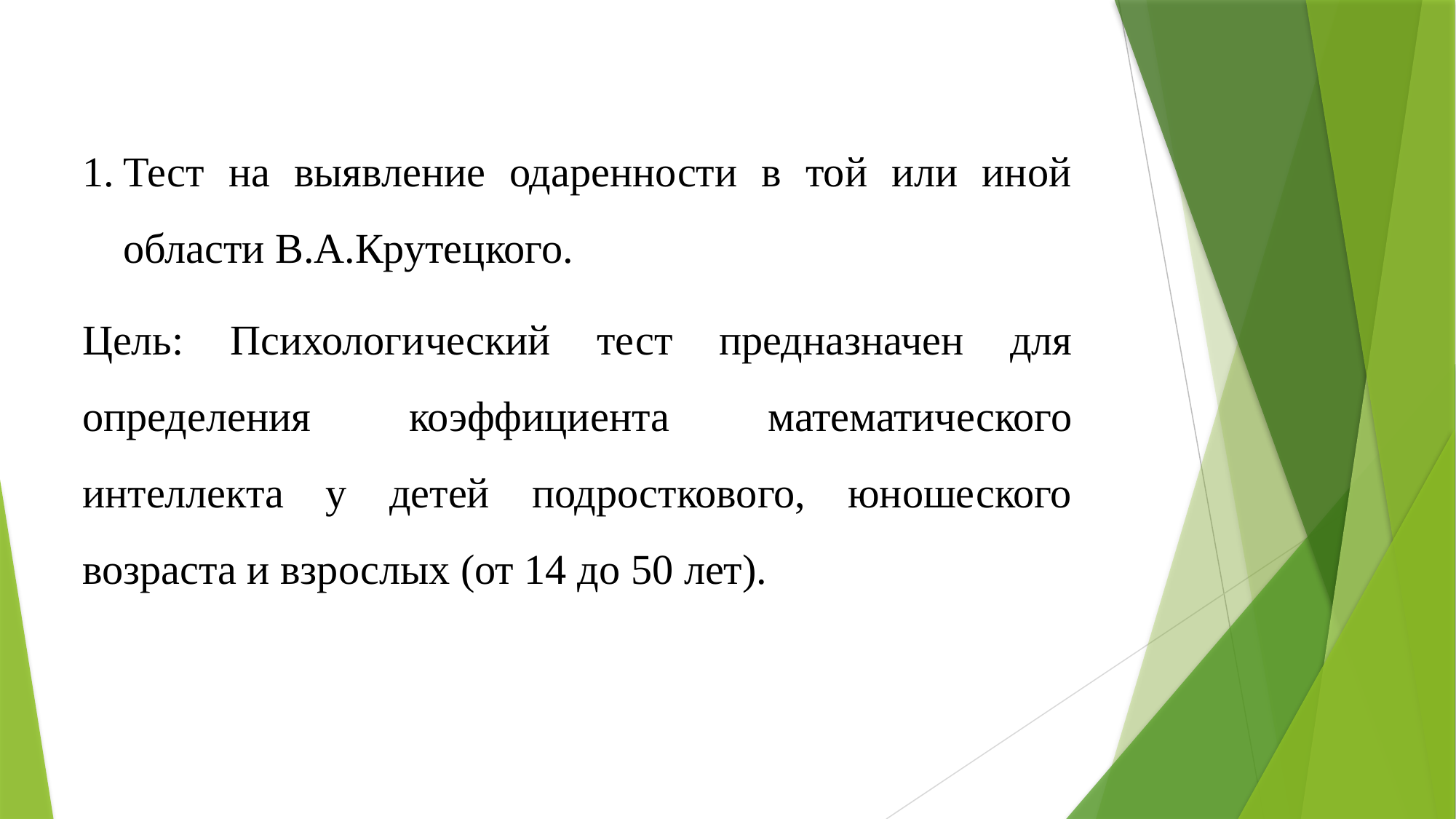

Тест на выявление одаренности в той или иной области В.А.Крутецкого.
Цель: Психологический тест предназначен для определения коэффициента математического интеллекта у детей подросткового, юношеского возраста и взрослых (от 14 до 50 лет).